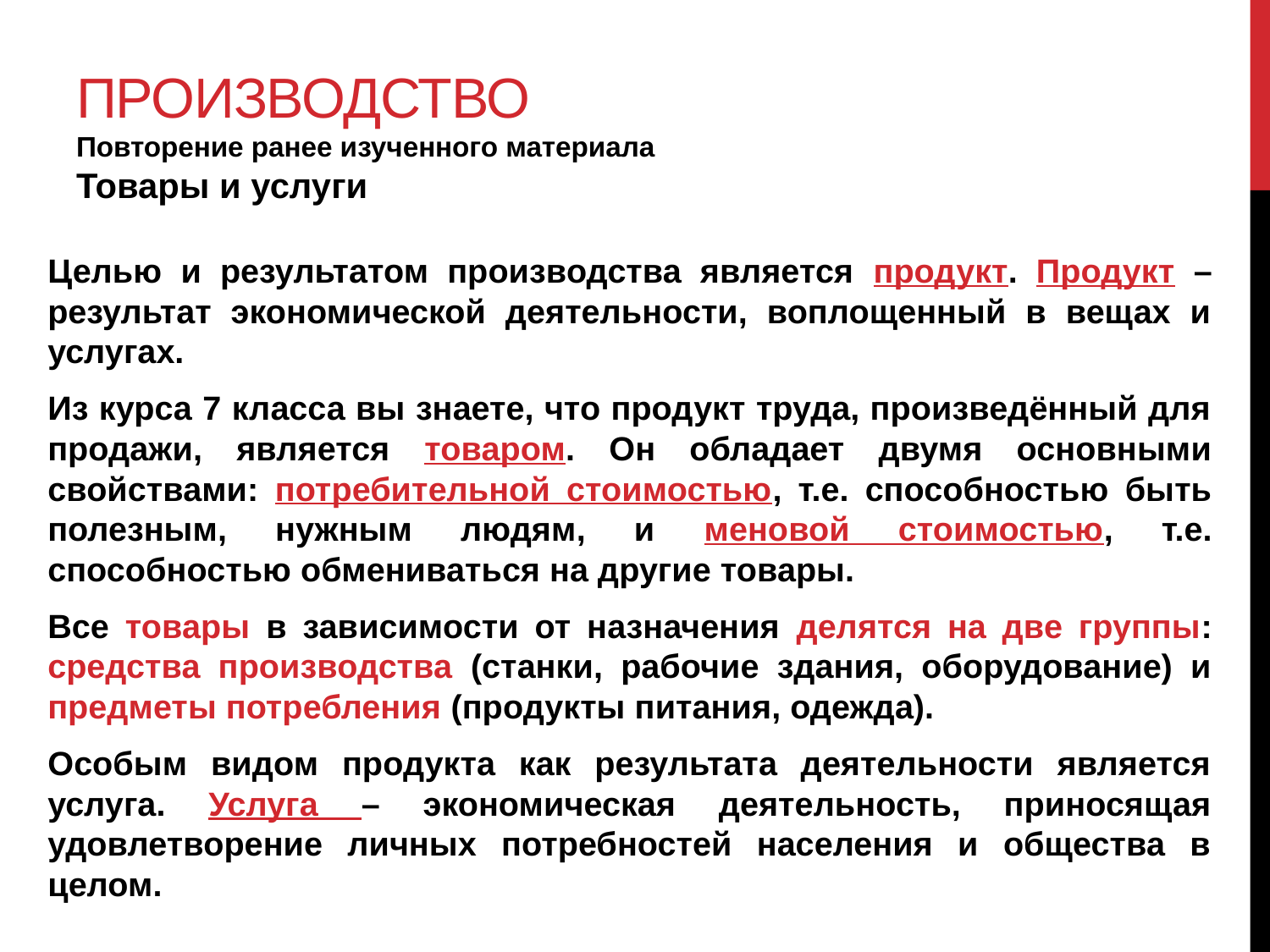

# производство Повторение ранее изученного материала Товары и услуги
Целью и результатом производства является продукт. Продукт – результат экономической деятельности, воплощенный в вещах и услугах.
Из курса 7 класса вы знаете, что продукт труда, произведённый для продажи, является товаром. Он обладает двумя основными свойствами: потребительной стоимостью, т.е. способностью быть полезным, нужным людям, и меновой стоимостью, т.е. способностью обмениваться на другие товары.
Все товары в зависимости от назначения делятся на две группы: средства производства (станки, рабочие здания, оборудование) и предметы потребления (продукты питания, одежда).
Особым видом продукта как результата деятельности является услуга. Услуга – экономическая деятельность, приносящая удовлетворение личных потребностей населения и общества в целом.